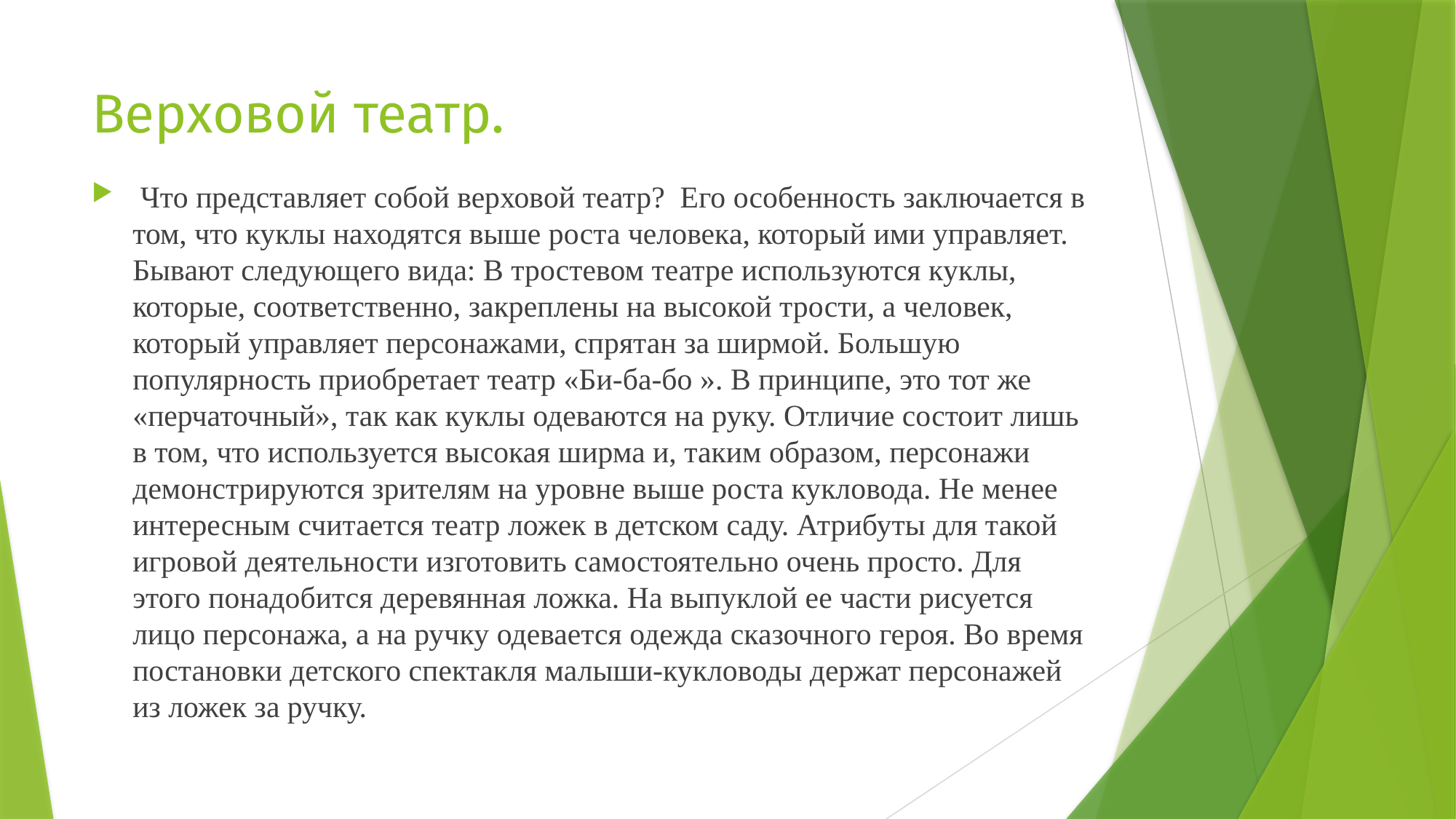

# Верховой театр.
 Что представляет собой верховой театр?  Его особенность заключается в том, что куклы находятся выше роста человека, который ими управляет. Бывают следующего вида: В тростевом театре используются куклы, которые, соответственно, закреплены на высокой трости, а человек, который управляет персонажами, спрятан за ширмой. Большую популярность приобретает театр «Би-ба-бо ». В принципе, это тот же «перчаточный», так как куклы одеваются на руку. Отличие состоит лишь в том, что используется высокая ширма и, таким образом, персонажи демонстрируются зрителям на уровне выше роста кукловода. Не менее интересным считается театр ложек в детском саду. Атрибуты для такой игровой деятельности изготовить самостоятельно очень просто. Для этого понадобится деревянная ложка. На выпуклой ее части рисуется лицо персонажа, а на ручку одевается одежда сказочного героя. Во время постановки детского спектакля малыши-кукловоды держат персонажей из ложек за ручку.